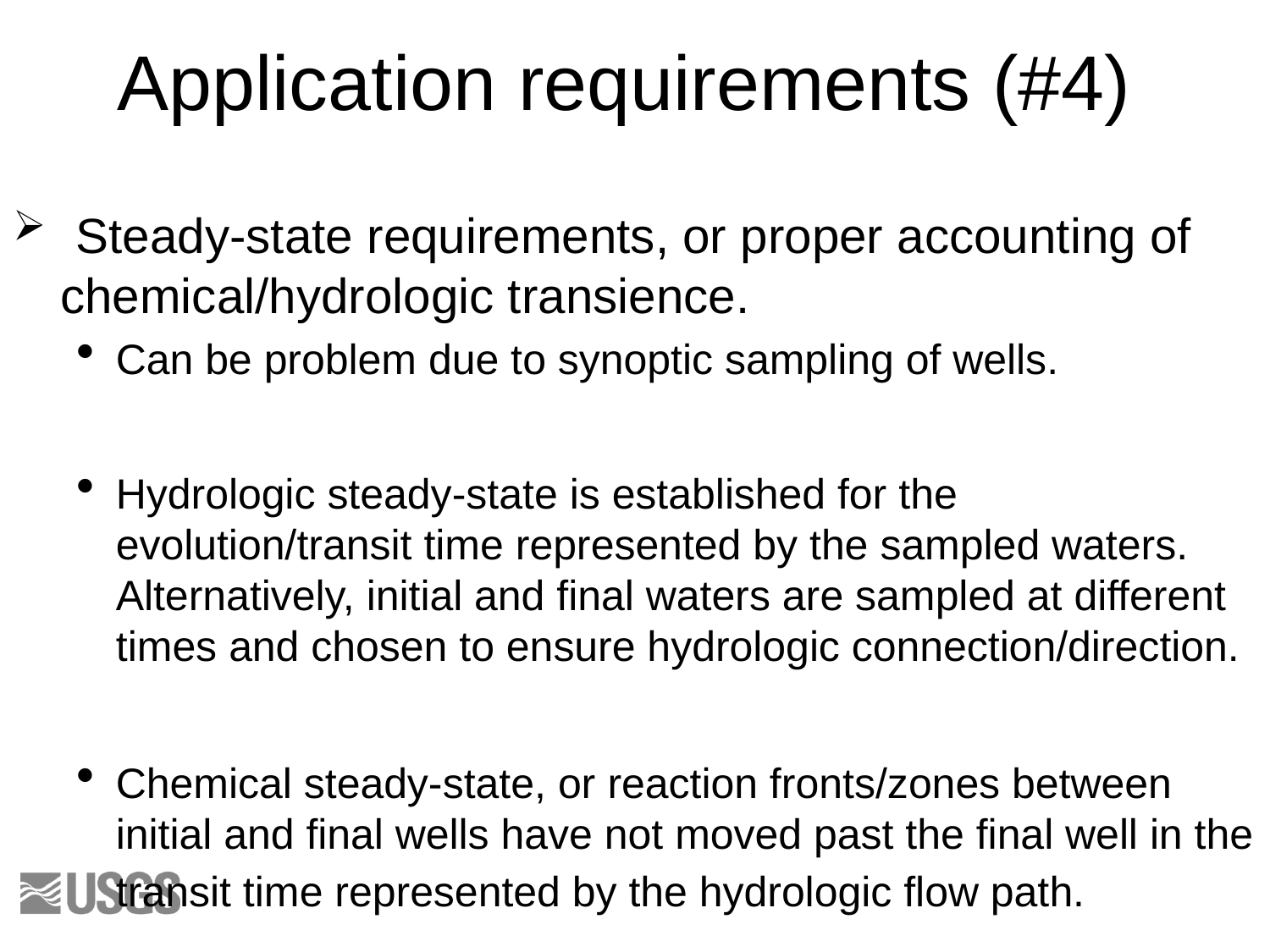

# Application requirements (#4)
 Steady-state requirements, or proper accounting of chemical/hydrologic transience.
Can be problem due to synoptic sampling of wells.

Hydrologic steady-state is established for the evolution/transit time represented by the sampled waters.  Alternatively, initial and final waters are sampled at different times and chosen to ensure hydrologic connection/direction.

Chemical steady-state, or reaction fronts/zones between initial and final wells have not moved past the final well in the transit time represented by the hydrologic flow path.